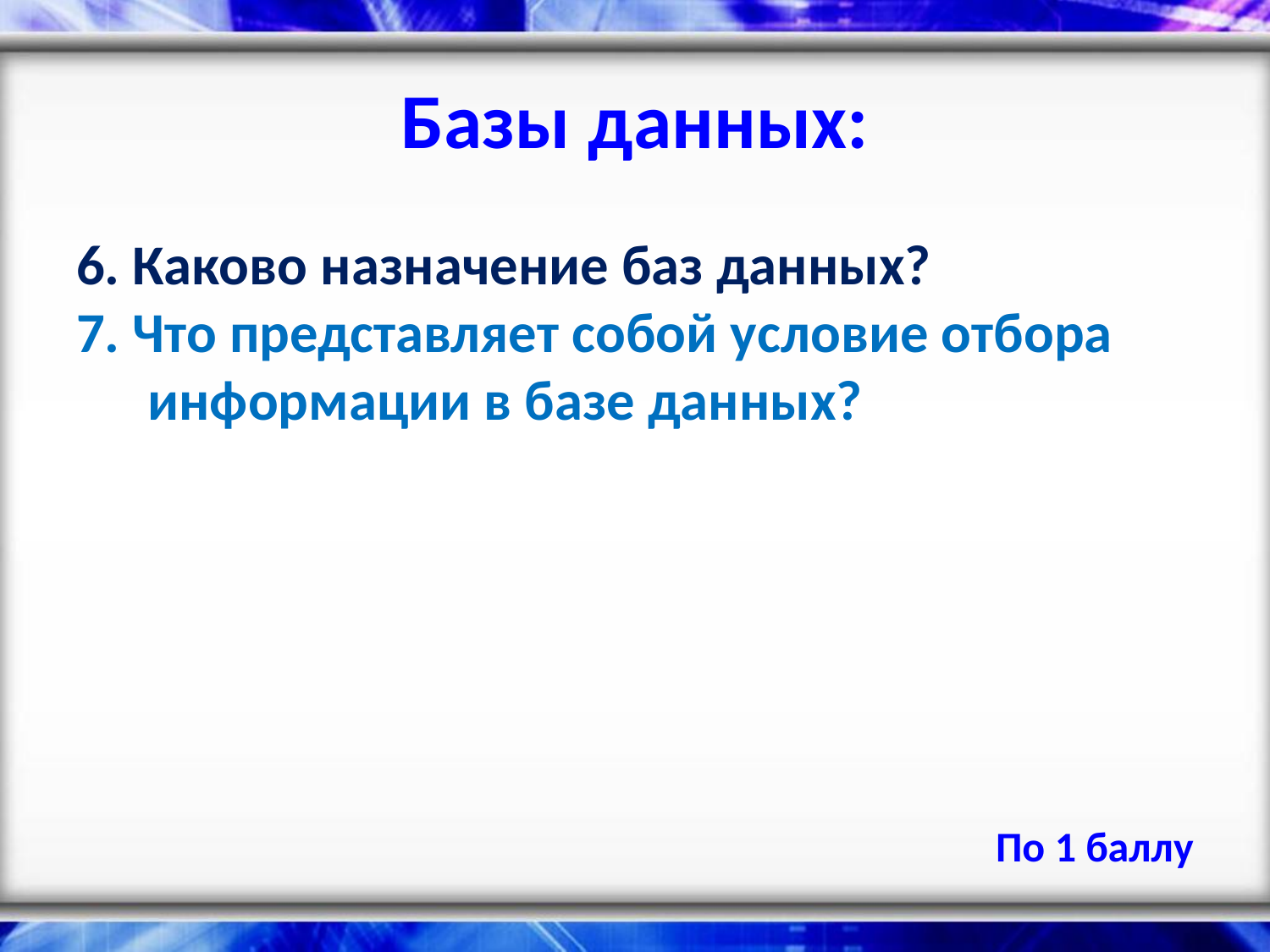

# Базы данных:
6. Каково назначение баз данных?
7. Что представляет собой условие отбора информации в базе данных?

По 1 баллу